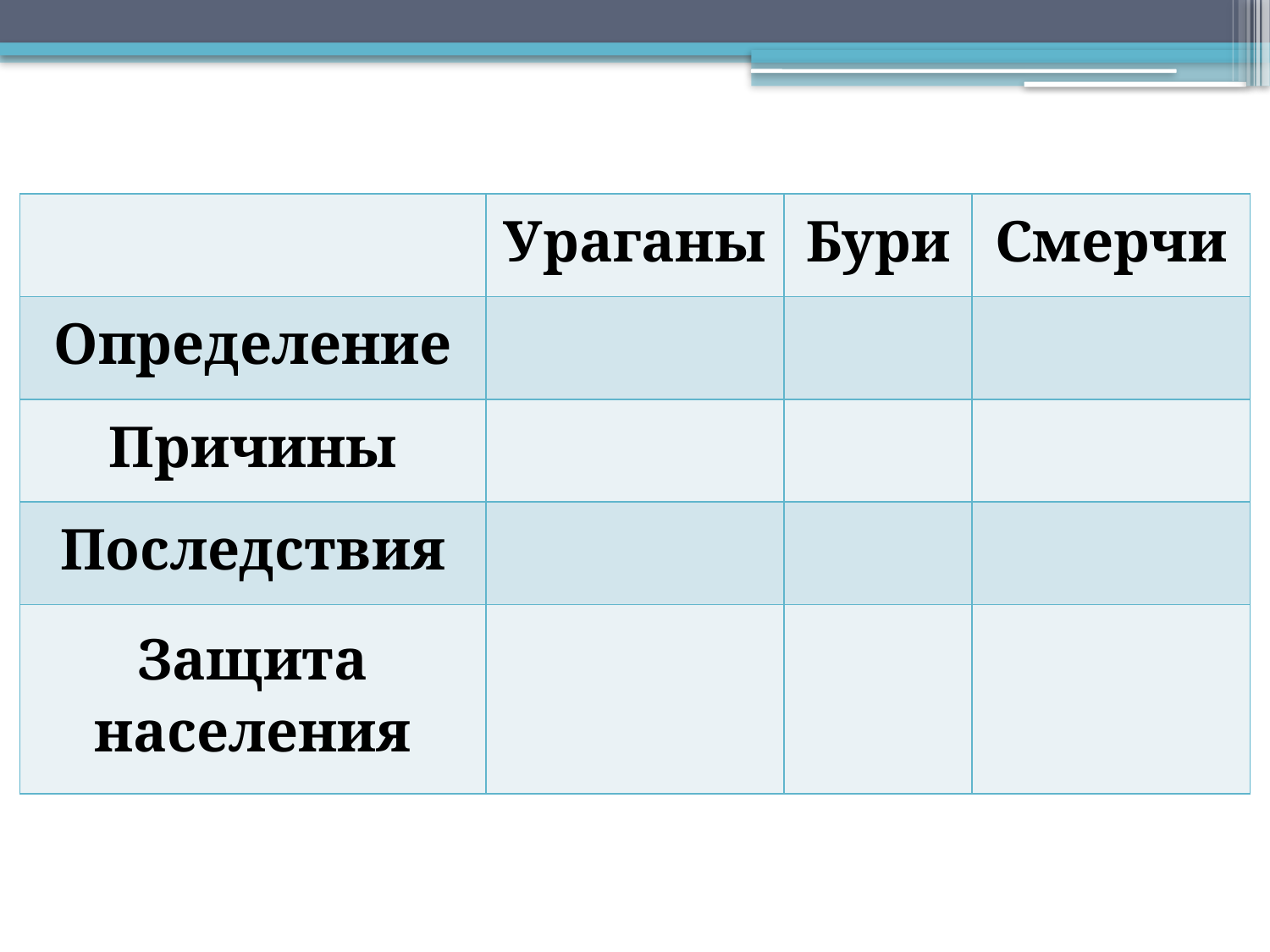

|  | Ураганы | Бури | Смерчи |
| --- | --- | --- | --- |
| Определение |  |  |  |
| Причины |  |  |  |
| Последствия |  |  |  |
| Защита населения |  |  |  |